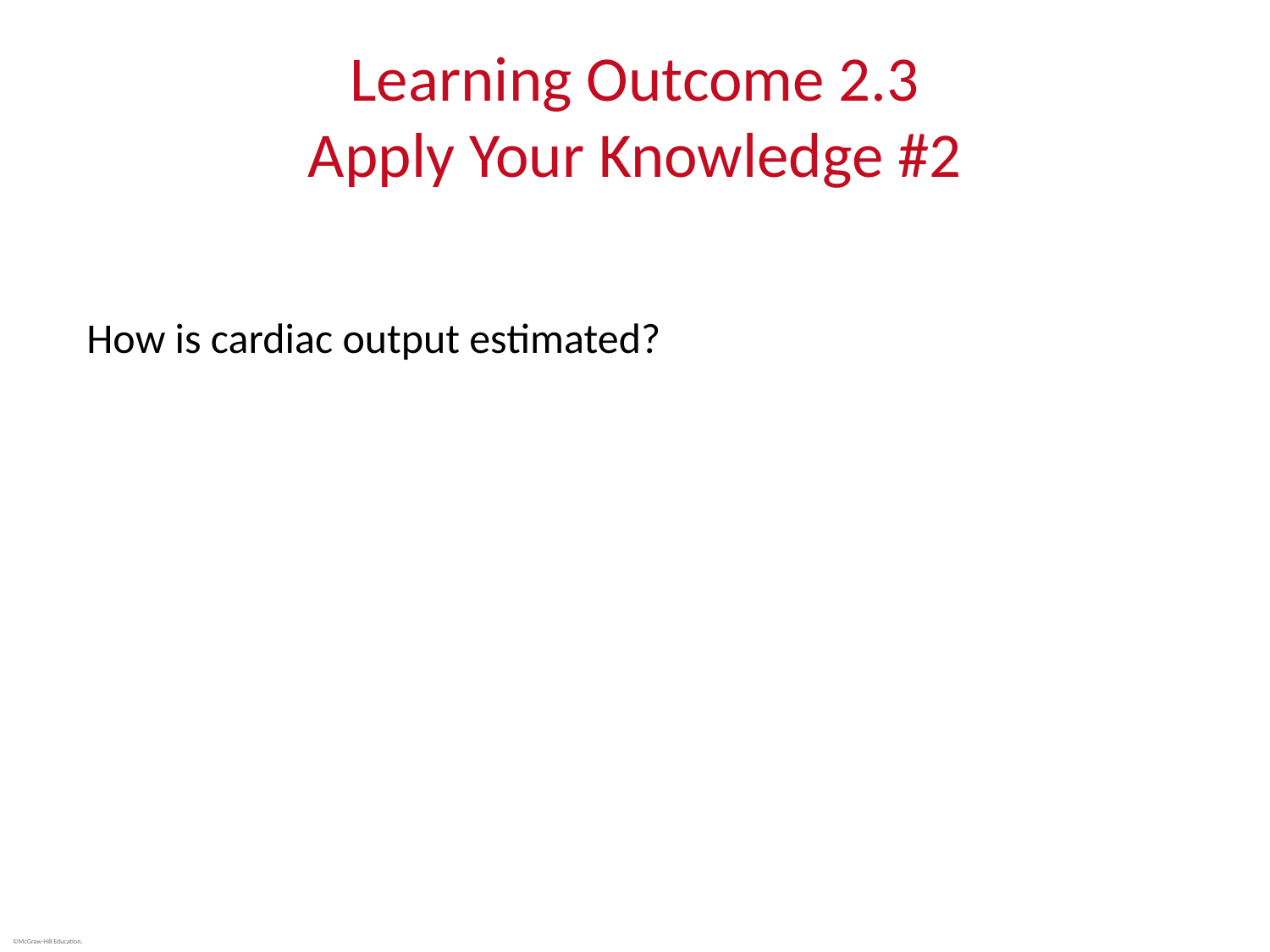

# Learning Outcome 2.3 Apply Your Knowledge #2
How is cardiac output estimated?